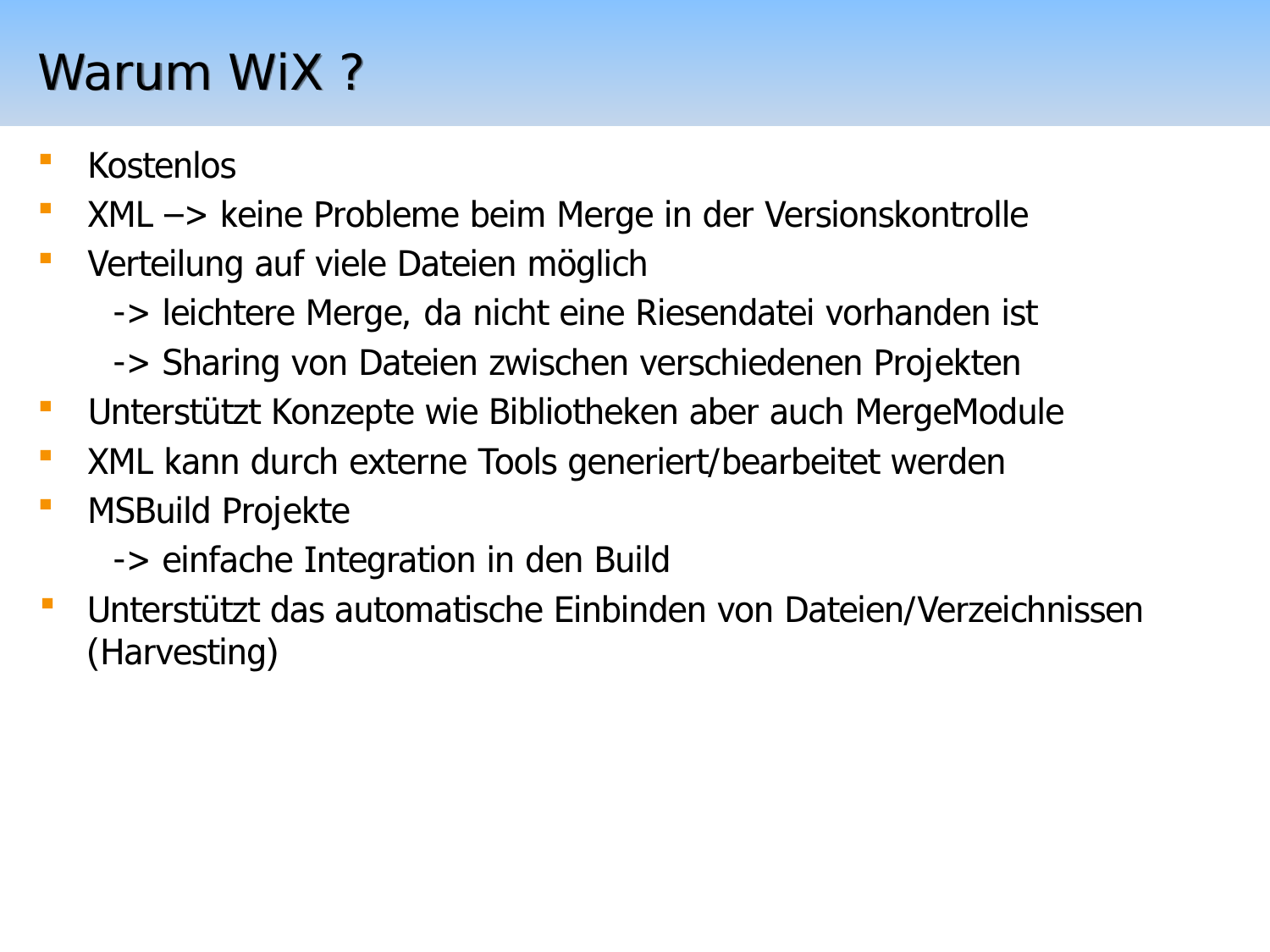

# Warum WiX ?
Kostenlos
XML –> keine Probleme beim Merge in der Versionskontrolle
Verteilung auf viele Dateien möglich
-> leichtere Merge, da nicht eine Riesendatei vorhanden ist
-> Sharing von Dateien zwischen verschiedenen Projekten
Unterstützt Konzepte wie Bibliotheken aber auch MergeModule
XML kann durch externe Tools generiert/bearbeitet werden
MSBuild Projekte
-> einfache Integration in den Build
Unterstützt das automatische Einbinden von Dateien/Verzeichnissen (Harvesting)